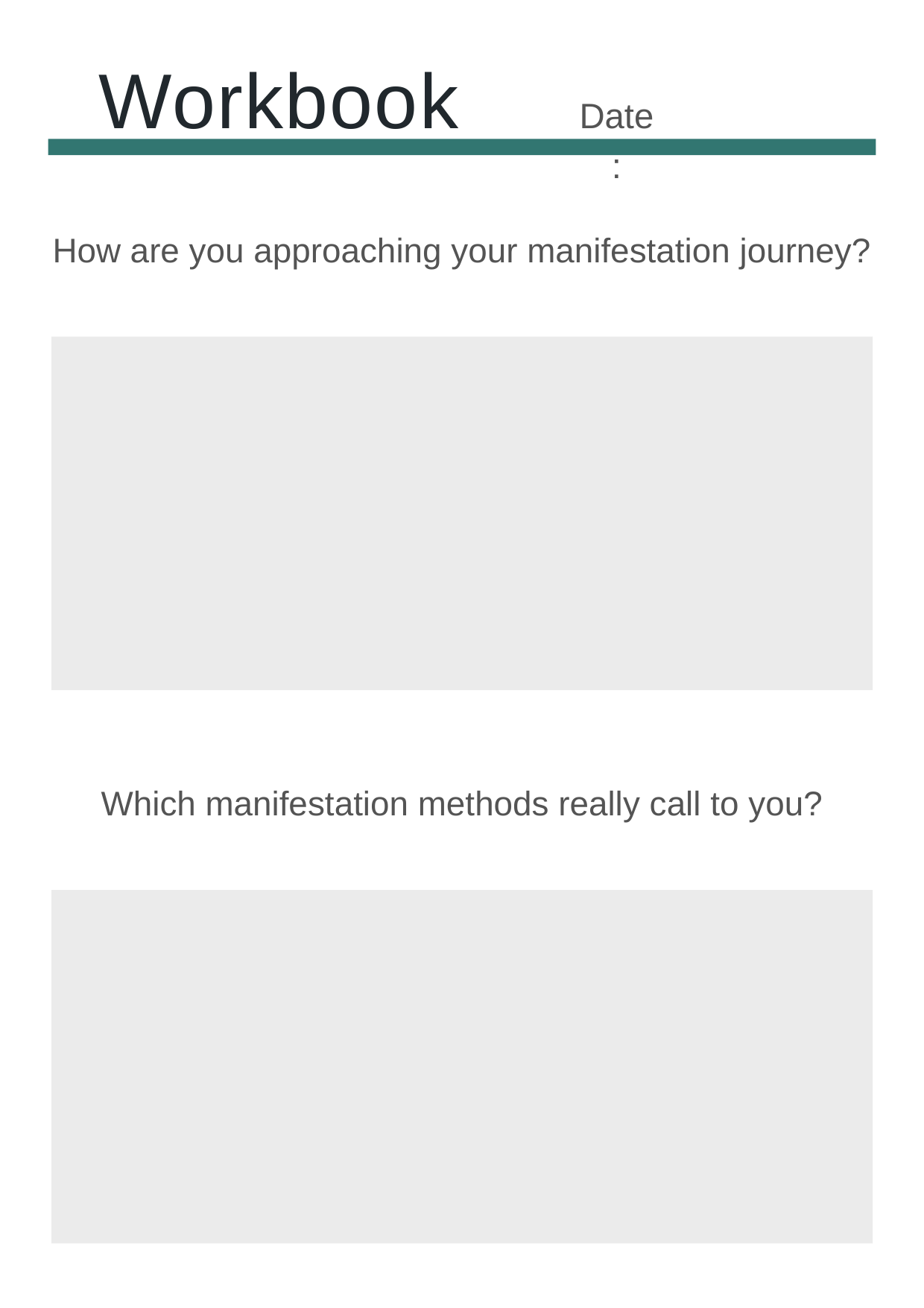

Workbook
Date:

How are you approaching your manifestation journey?

Which manifestation methods really call to you?